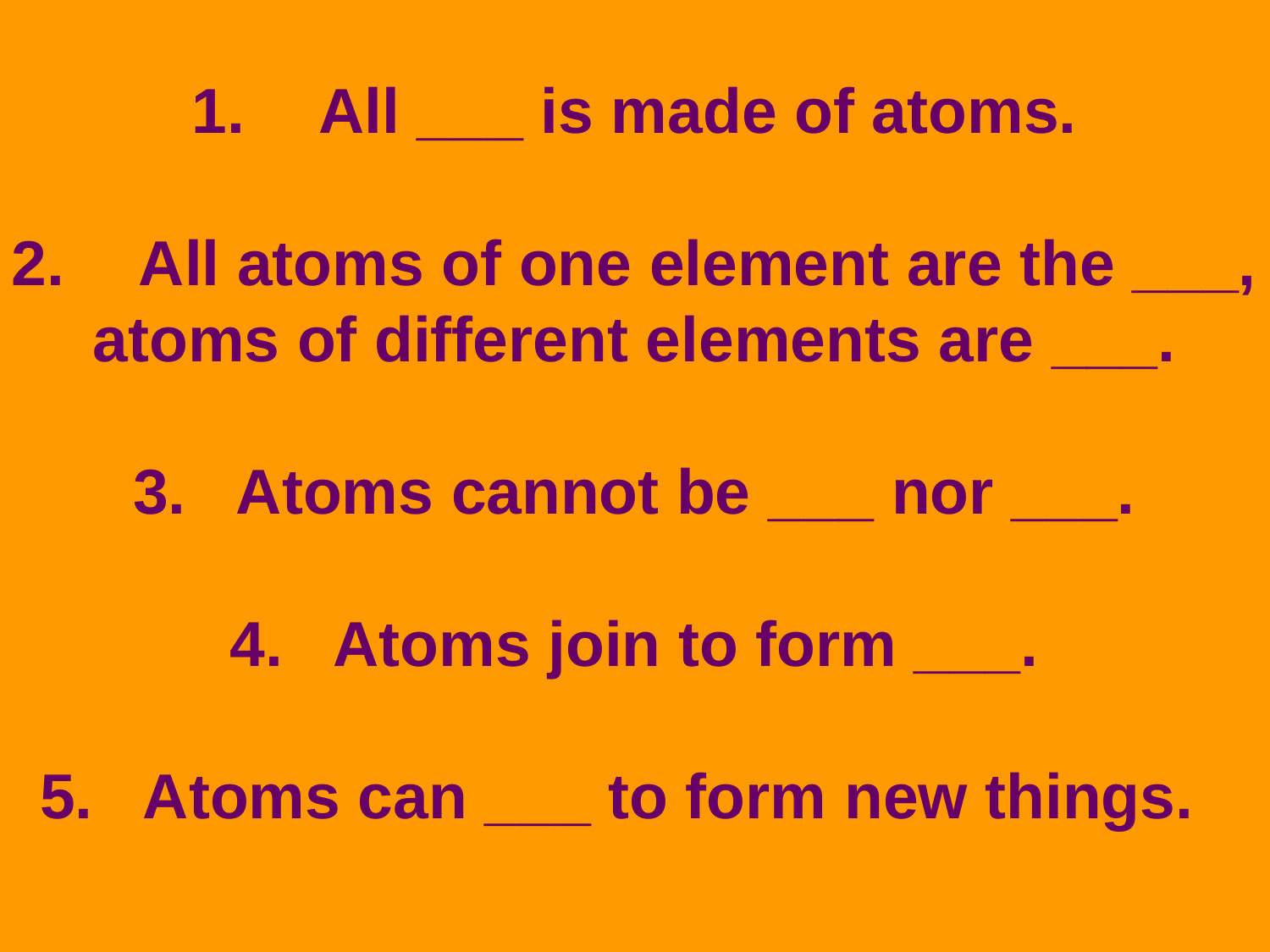

All ___ is made of atoms.

All atoms of one element are the ___,
atoms of different elements are ___.

Atoms cannot be ___ nor ___.

Atoms join to form ___.

Atoms can ___ to form new things.